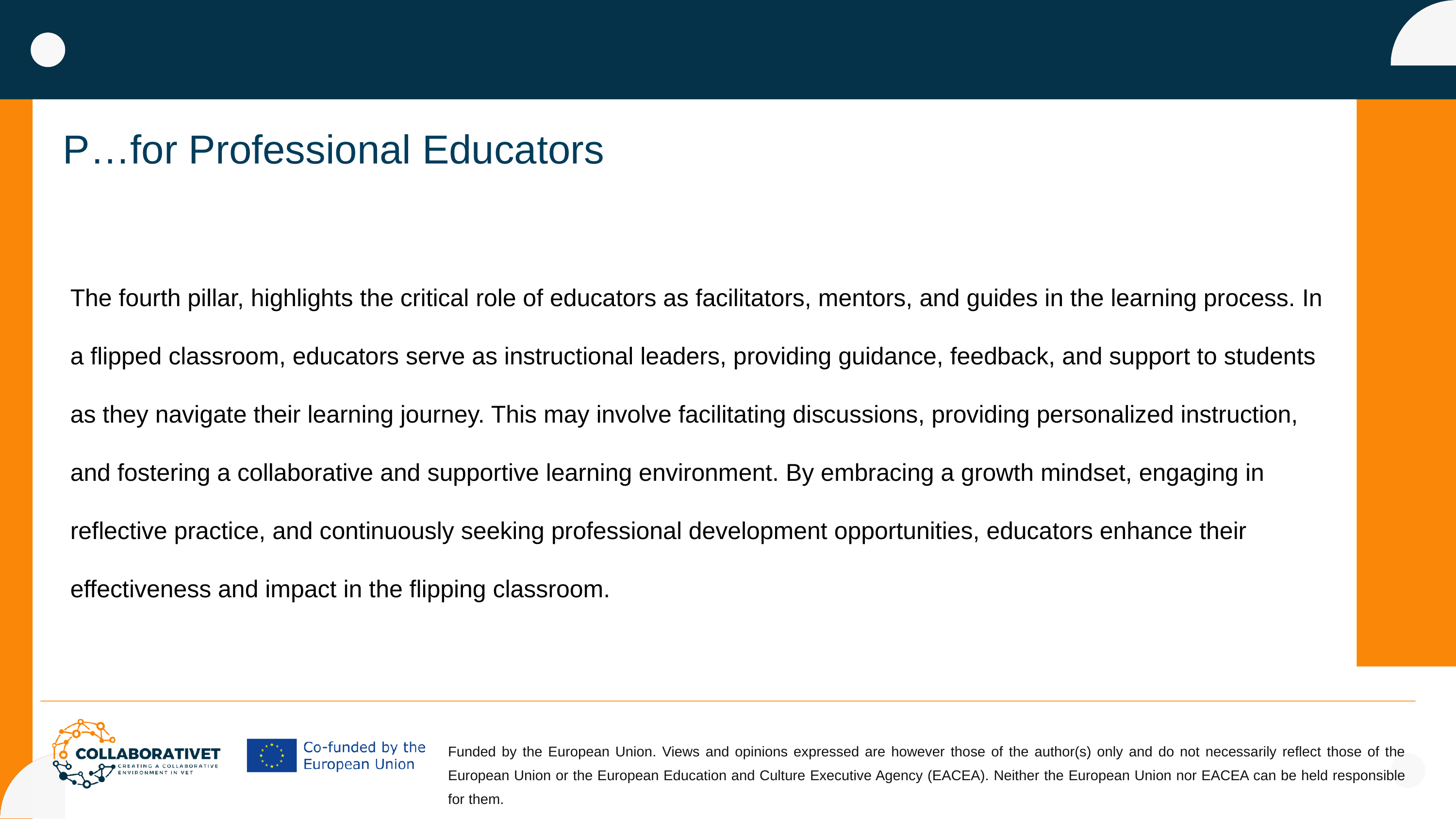

P…for Professional Educators
The fourth pillar, highlights the critical role of educators as facilitators, mentors, and guides in the learning process. In a flipped classroom, educators serve as instructional leaders, providing guidance, feedback, and support to students as they navigate their learning journey. This may involve facilitating discussions, providing personalized instruction, and fostering a collaborative and supportive learning environment. By embracing a growth mindset, engaging in reflective practice, and continuously seeking professional development opportunities, educators enhance their effectiveness and impact in the flipping classroom.

Funded by the European Union. Views and opinions expressed are however those of the author(s) only and do not necessarily reflect those of the European Union or the European Education and Culture Executive Agency (EACEA). Neither the European Union nor EACEA can be held responsible for them.